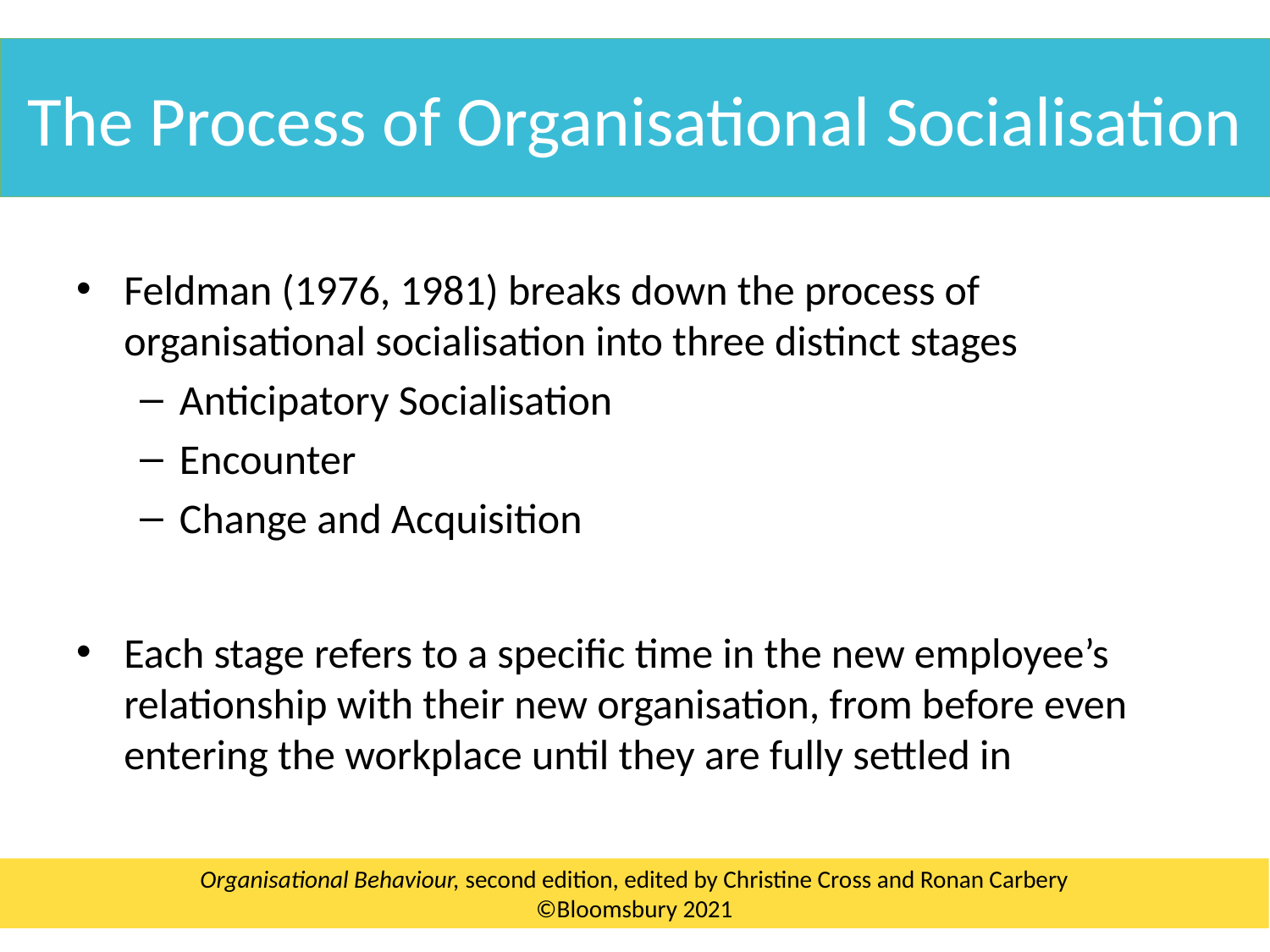

The Process of Organisational Socialisation
Feldman (1976, 1981) breaks down the process of organisational socialisation into three distinct stages
Anticipatory Socialisation
Encounter
Change and Acquisition

Each stage refers to a specific time in the new employee’s relationship with their new organisation, from before even entering the workplace until they are fully settled in